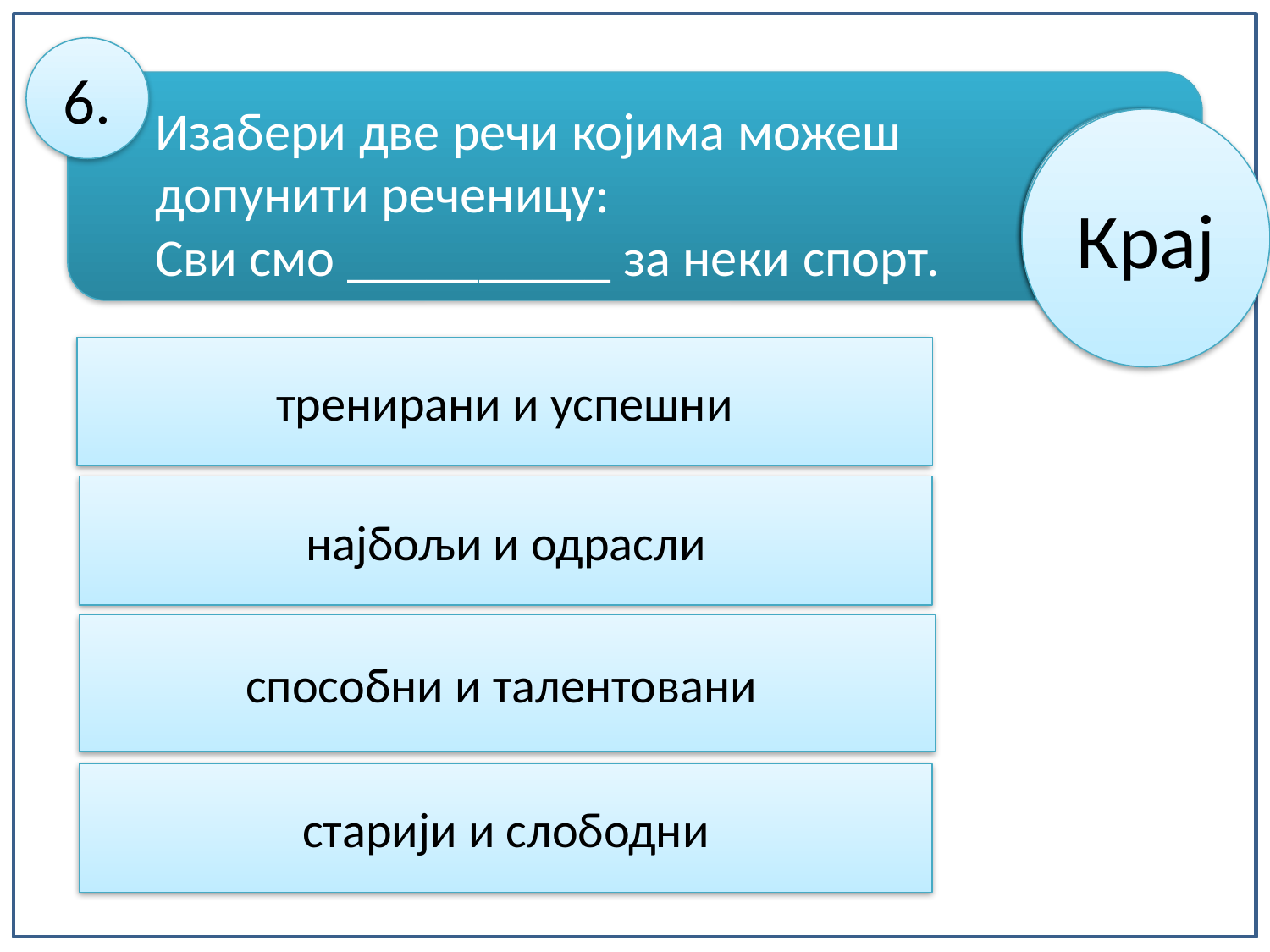

6.

Изабери две речи којима можеш допунити реченицу:
Сви смо __________ за неки спорт.
1
Крај
2
4
3
5
тренирани и успешни
најбољи и одрасли
способни и талентовани
старији и слободни